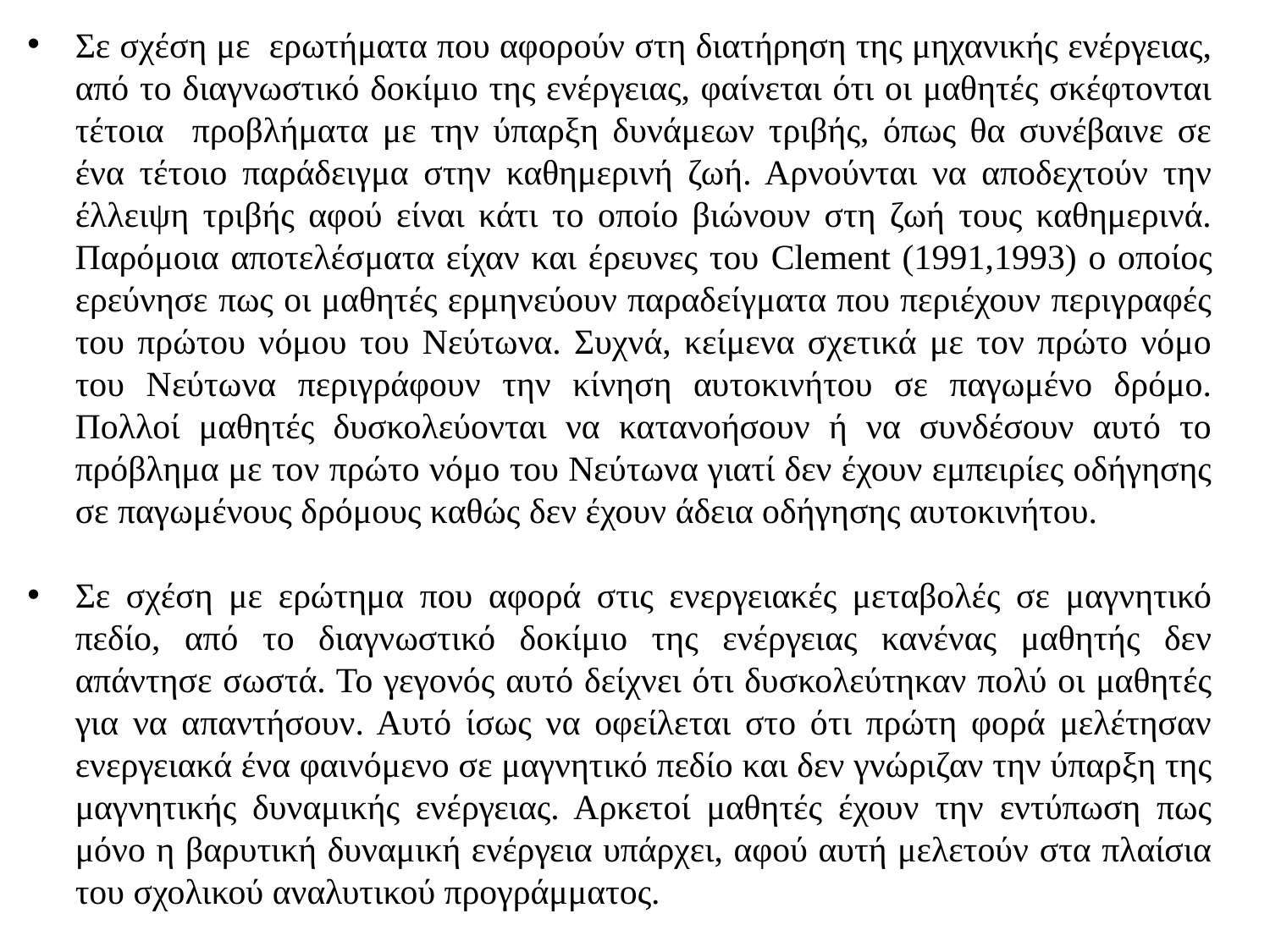

Σε σχέση με  ερωτήματα που αφορούν στη διατήρηση της μηχανικής ενέργειας, από το διαγνωστικό δοκίμιο της ενέργειας, φαίνεται ότι οι μαθητές σκέφτονται τέτοια  προβλήματα με την ύπαρξη δυνάμεων τριβής, όπως θα συνέβαινε σε ένα τέτοιο παράδειγμα στην καθημερινή ζωή. Αρνούνται να αποδεχτούν την έλλειψη τριβής αφού είναι κάτι το οποίο βιώνουν στη ζωή τους καθημερινά. Παρόμοια αποτελέσματα είχαν και έρευνες του Clement (1991,1993) ο οποίος ερεύνησε πως οι μαθητές ερμηνεύουν παραδείγματα που περιέχουν περιγραφές του πρώτου νόμου του Νεύτωνα. Συχνά, κείμενα σχετικά με τον πρώτο νόμο του Νεύτωνα περιγράφουν την κίνηση αυτοκινήτου σε παγωμένο δρόμο. Πολλοί μαθητές δυσκολεύονται να κατανοήσουν ή να συνδέσουν αυτό το πρόβλημα με τον πρώτο νόμο του Νεύτωνα γιατί δεν έχουν εμπειρίες οδήγησης σε παγωμένους δρόμους καθώς δεν έχουν άδεια οδήγησης αυτοκινήτου.

Σε σχέση με ερώτημα που αφορά στις ενεργειακές μεταβολές σε μαγνητικό πεδίο, από το διαγνωστικό δοκίμιο της ενέργειας κανένας μαθητής δεν απάντησε σωστά. Το γεγονός αυτό δείχνει ότι δυσκολεύτηκαν πολύ οι μαθητές για να απαντήσουν. Αυτό ίσως να οφείλεται στο ότι πρώτη φορά μελέτησαν ενεργειακά ένα φαινόμενο σε μαγνητικό πεδίο και δεν γνώριζαν την ύπαρξη της μαγνητικής δυναμικής ενέργειας. Αρκετοί μαθητές έχουν την εντύπωση πως μόνο η βαρυτική δυναμική ενέργεια υπάρχει, αφού αυτή μελετούν στα πλαίσια του σχολικού αναλυτικού προγράμματος.